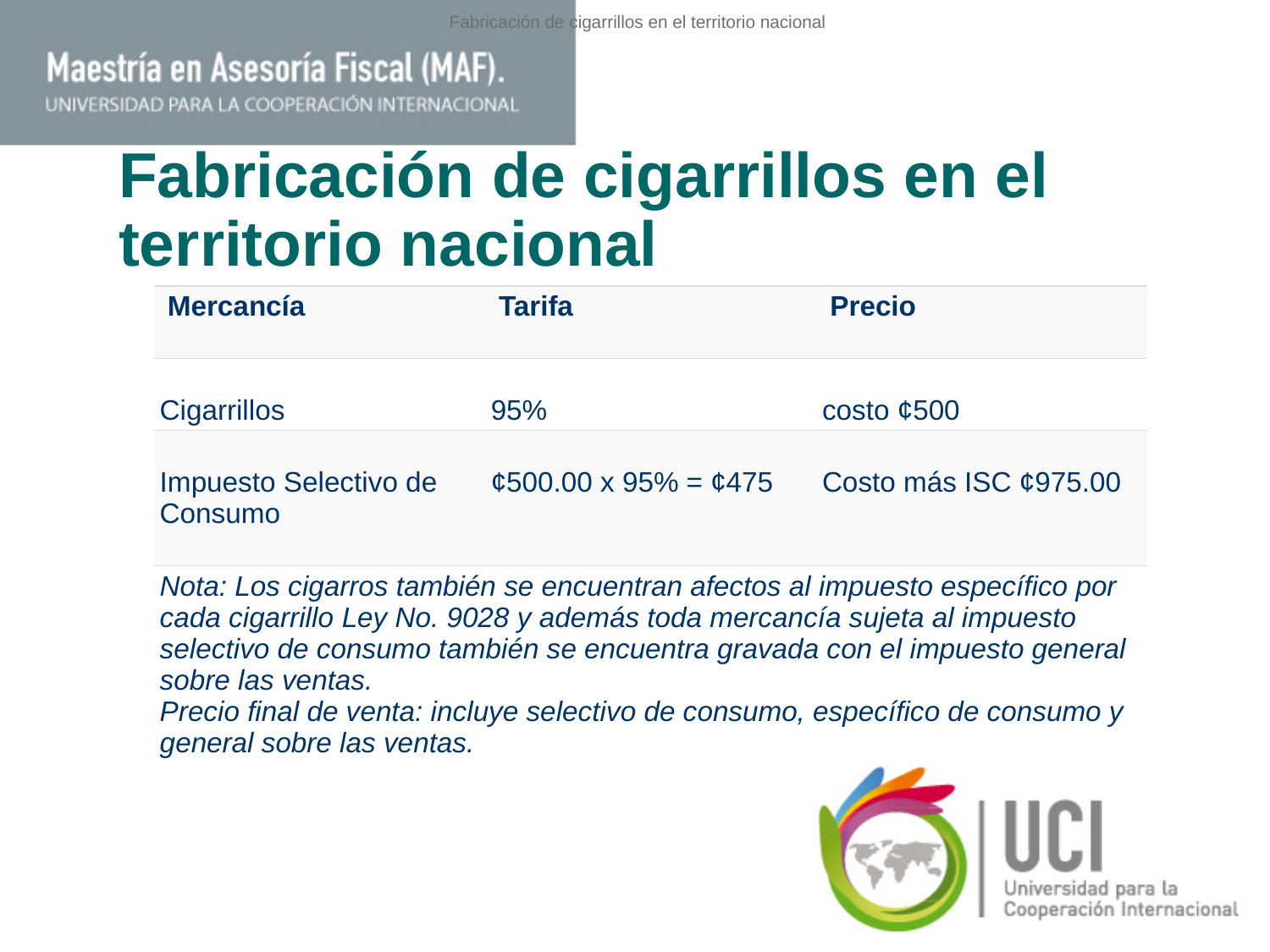

Fabricación de cigarrillos en el territorio nacional

# Fabricación de cigarrillos en el territorio nacional
| Mercancía | Tarifa | Precio |
| --- | --- | --- |
| Cigarrillos | 95% | costo ¢500 |
| Impuesto Selectivo de Consumo | ¢500.00 x 95% = ¢475 | Costo más ISC ¢975.00 |
| Nota: Los cigarros también se encuentran afectos al impuesto específico por cada cigarrillo Ley No. 9028 y además toda mercancía sujeta al impuesto selectivo de consumo también se encuentra gravada con el impuesto general sobre las ventas.  Precio final de venta: incluye selectivo de consumo, específico de consumo y general sobre las ventas. |  |  |
17